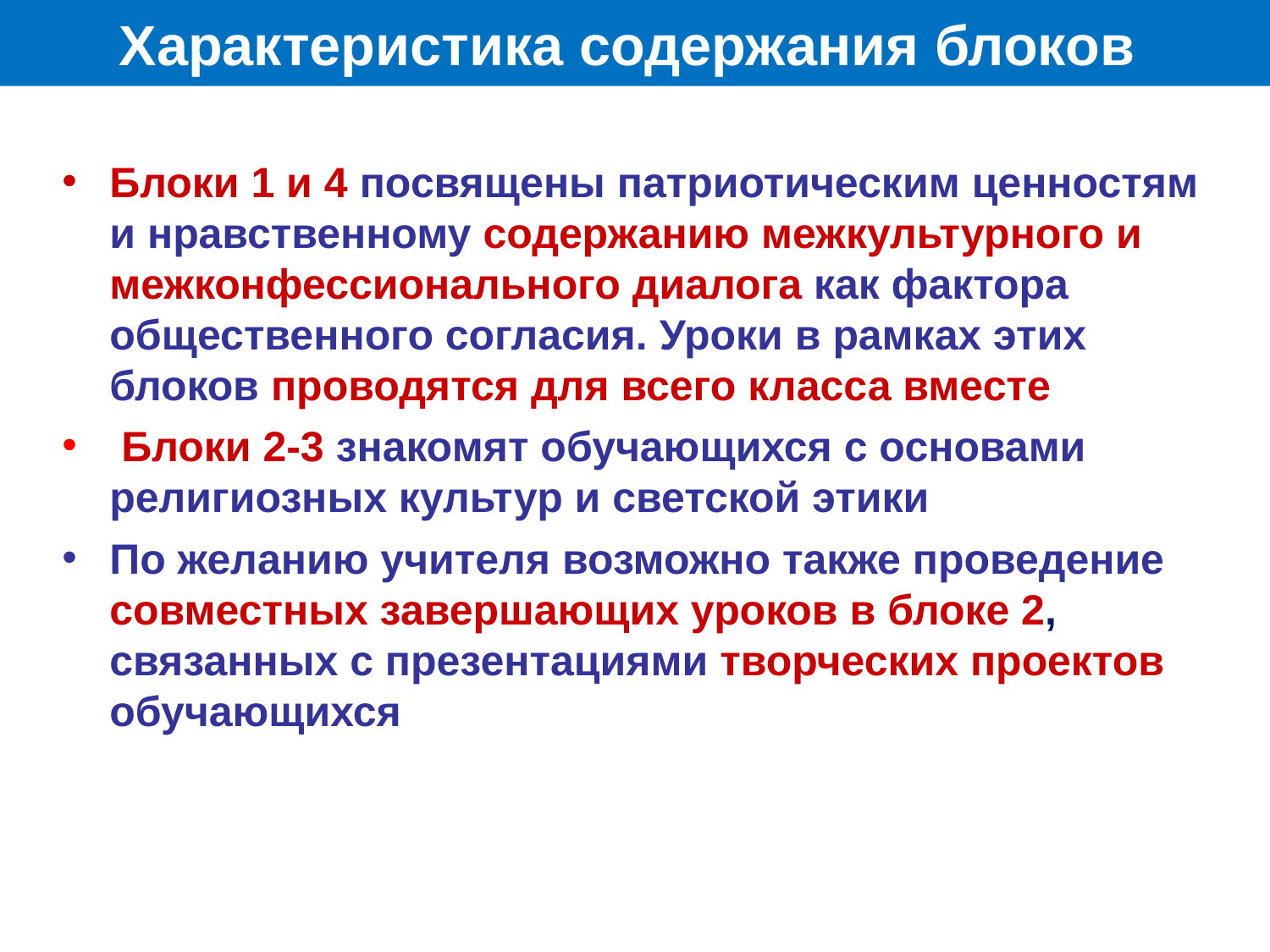

Характеристика содержания блоков
Блоки 1 и 4 посвящены патриотическим ценностям и нравственному содержанию межкультурного и межконфессионального диалога как фактора общественного согласия. Уроки в рамках этих блоков проводятся для всего класса вместе
 Блоки 2-3 знакомят обучающихся с основами религиозных культур и светской этики
По желанию учителя возможно также проведение совместных завершающих уроков в блоке 2, связанных с презентациями творческих проектов обучающихся